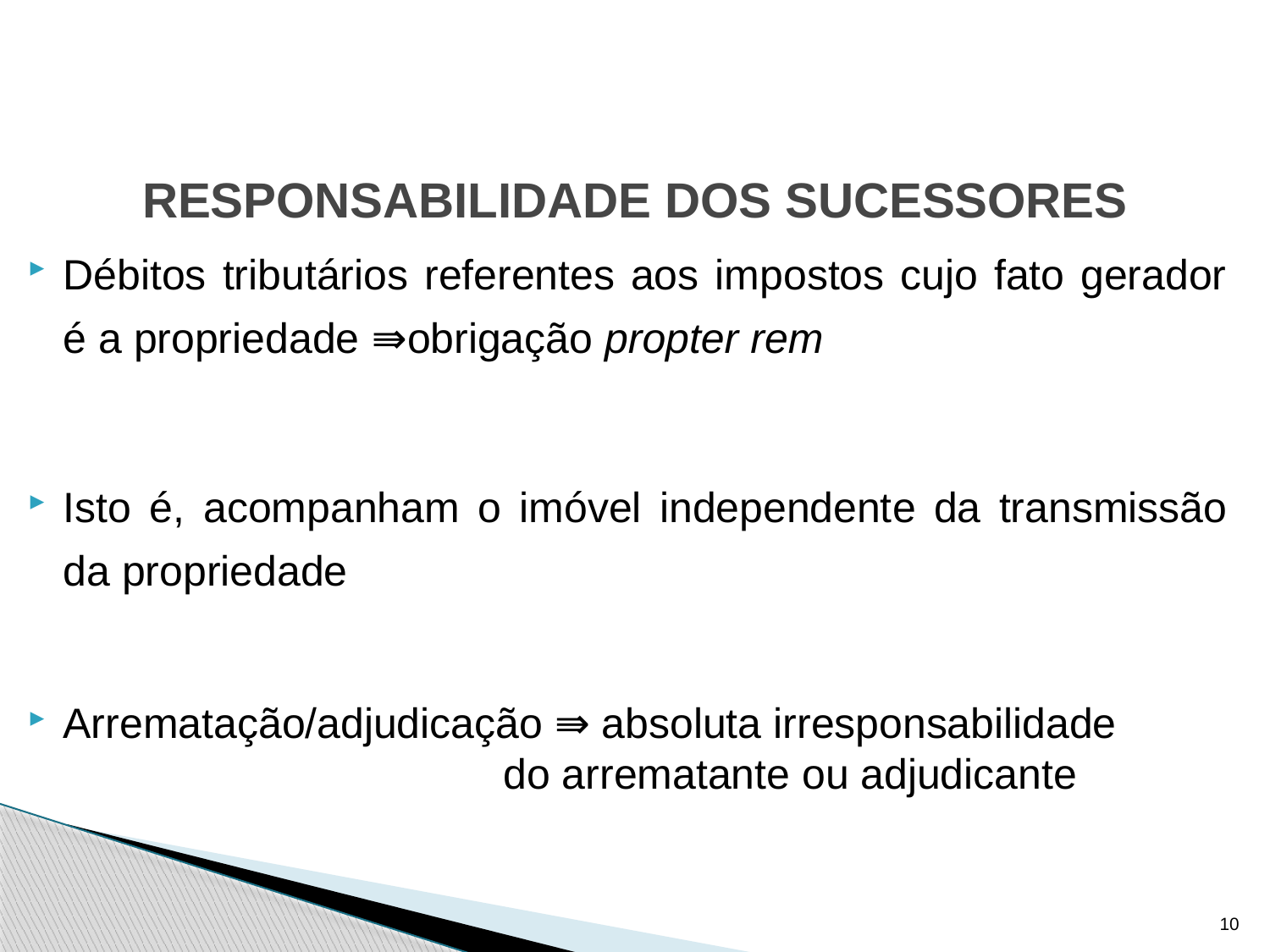

# RESPONSABILIDADE DOS SUCESSORES
Débitos tributários referentes aos impostos cujo fato gerador é a propriedade ⇛obrigação propter rem

Isto é, acompanham o imóvel independente da transmissão da propriedade

Arrematação/adjudicação ⇛ absoluta irresponsabilidade 				     do arrematante ou adjudicante

10